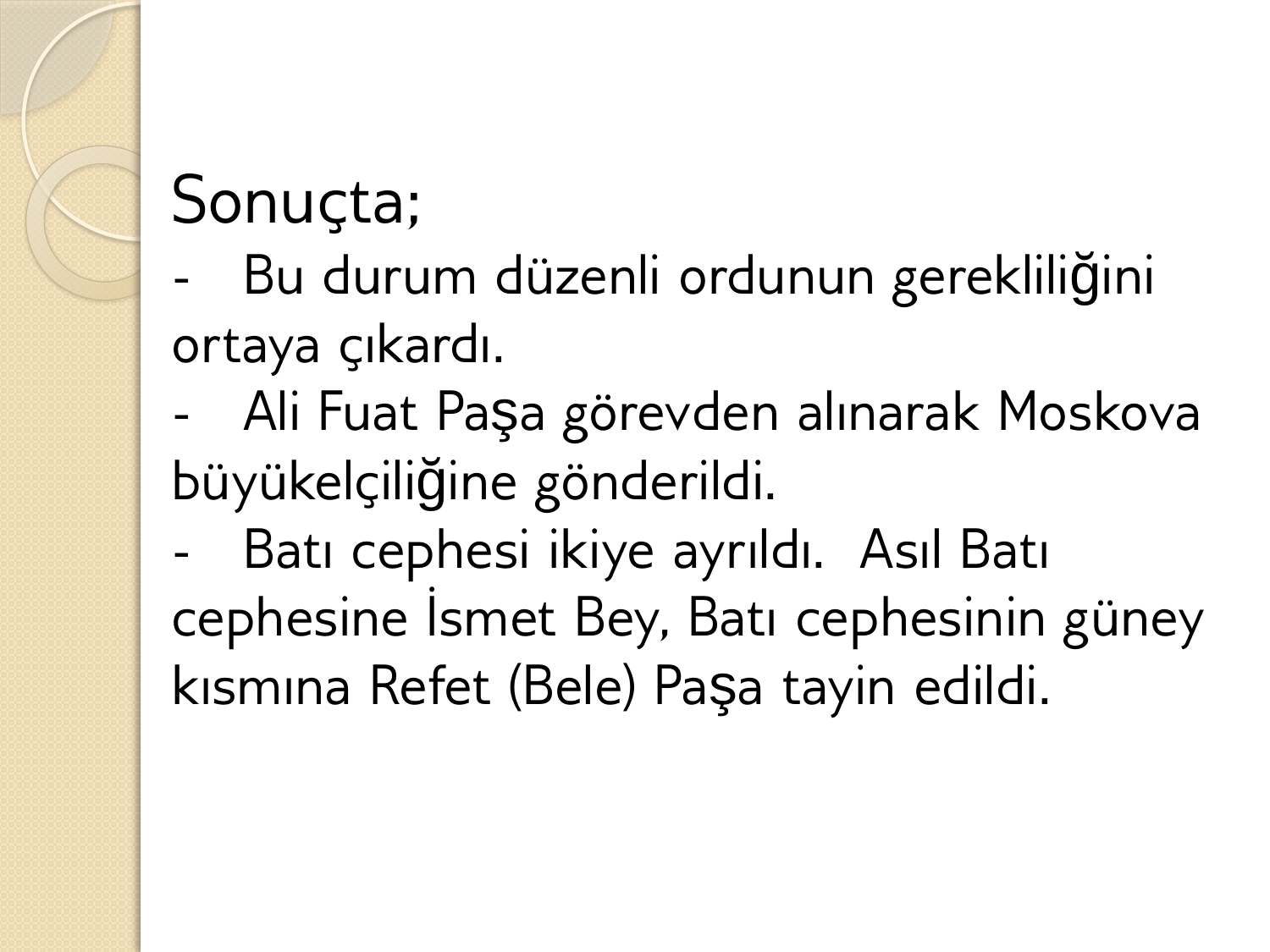

# Sonuçta; -   Bu durum düzenli ordunun gerekliliğini ortaya çıkardı. -   Ali Fuat Paşa görevden alınarak Moskova büyükelçiliğine gönderildi. -   Batı cephesi ikiye ayrıldı.  Asıl Batı cephesine İsmet Bey, Batı cephesinin güney kısmına Refet (Bele) Paşa tayin edildi.